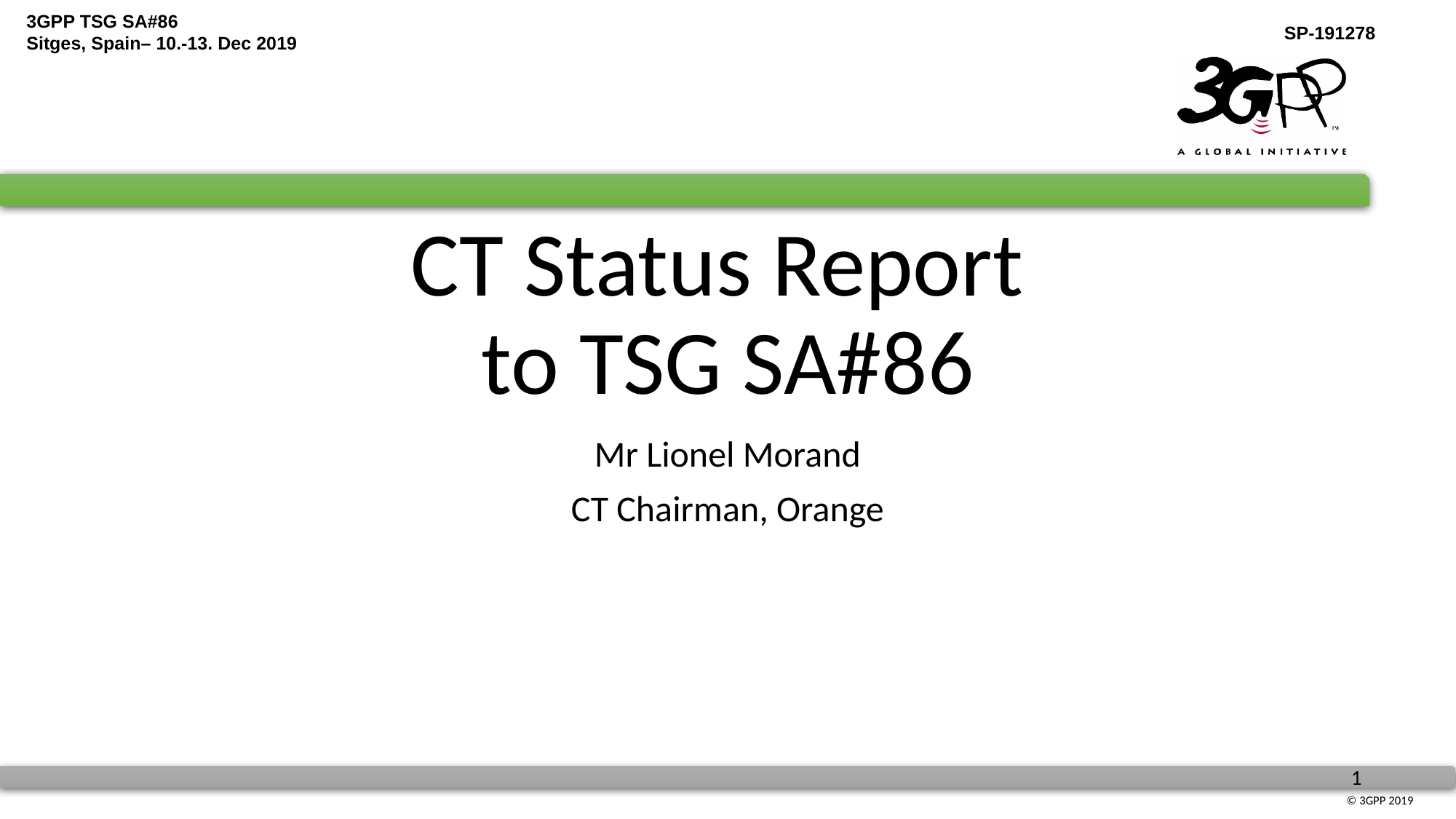

# CT Status Report to TSG SA#86
Mr Lionel Morand
CT Chairman, Orange